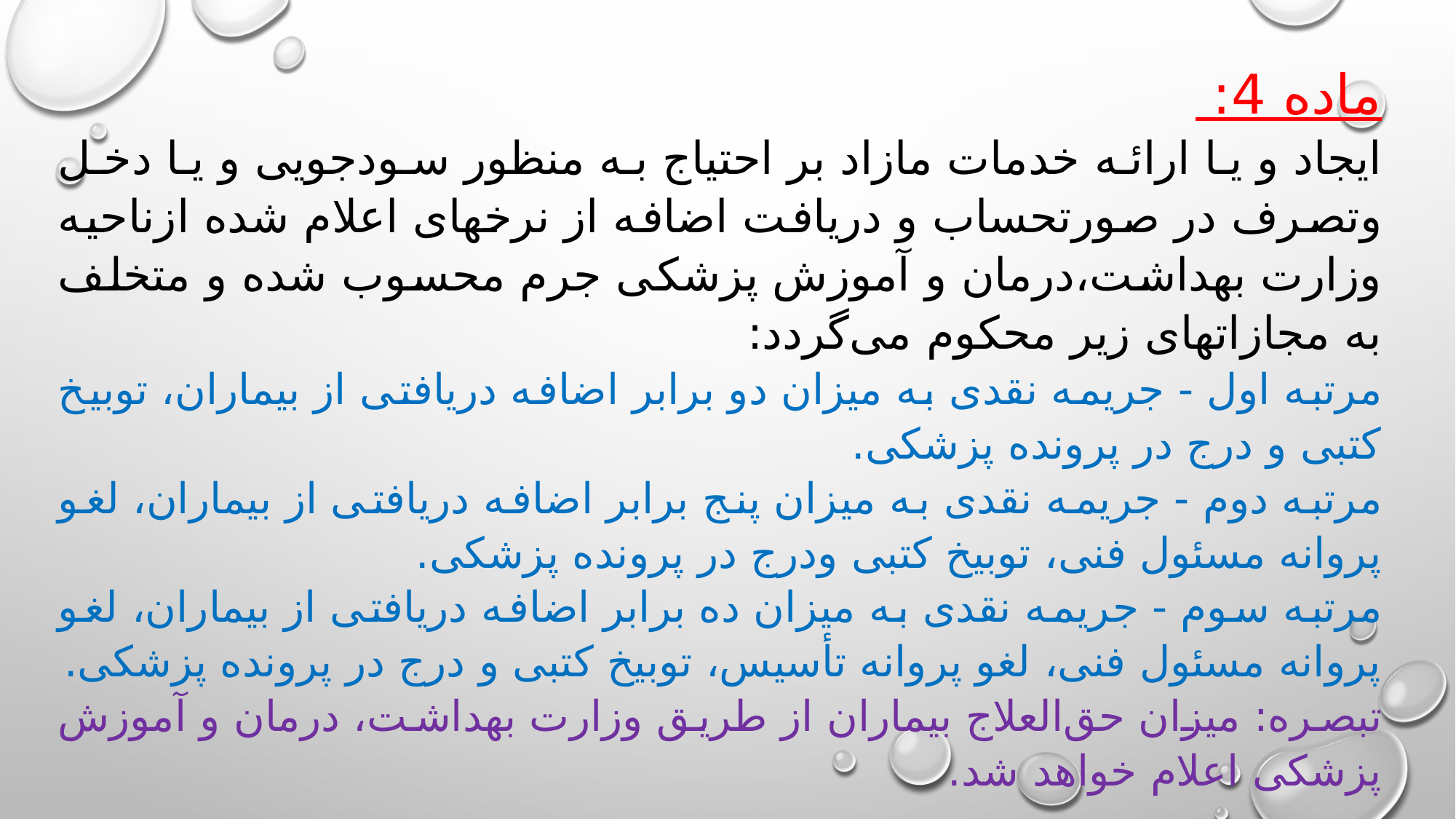

‌ماده 4:
ایجاد و یا ارائه خدمات مازاد بر احتیاج به منظور سودجویی و یا دخل وتصرف در صورتحساب و دریافت اضافه از نرخهای اعلام شده از‌ناحیه وزارت بهداشت،درمان و آموزش پزشکی جرم محسوب شده و متخلف به مجازاتهای زیر محکوم می‌گردد:
‌مرتبه اول - جریمه نقدی به میزان دو برابر اضافه دریافتی از بیماران، توبیخ کتبی و درج در پرونده پزشکی.
‌مرتبه دوم - جریمه نقدی به میزان پنج برابر اضافه دریافتی از بیماران، لغو پروانه مسئول فنی، توبیخ کتبی ودرج در پرونده پزشکی.
‌مرتبه سوم - جریمه نقدی به میزان ده برابر اضافه دریافتی از بیماران، لغو پروانه مسئول فنی، لغو پروانه تأسیس، توبیخ کتبی و درج در پرونده پزشکی.
‌تبصره: میزان حق‌العلاج بیماران از طریق وزارت بهداشت، درمان و آموزش پزشکی اعلام خواهد شد.